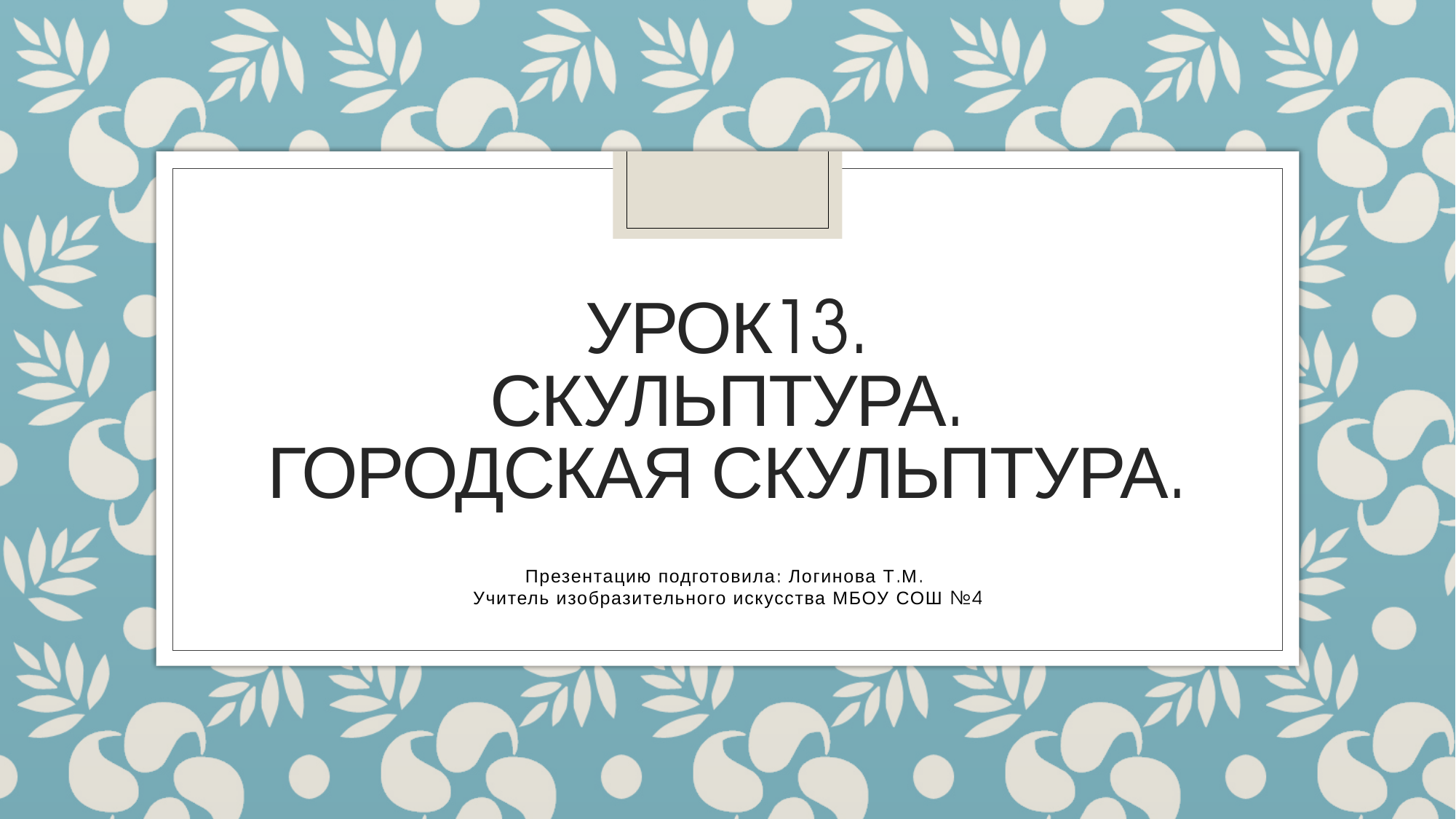

# Урок13. Скульптура. Городская скульптура.
Презентацию подготовила: Логинова Т.М.
Учитель изобразительного искусства МБОУ СОШ №4